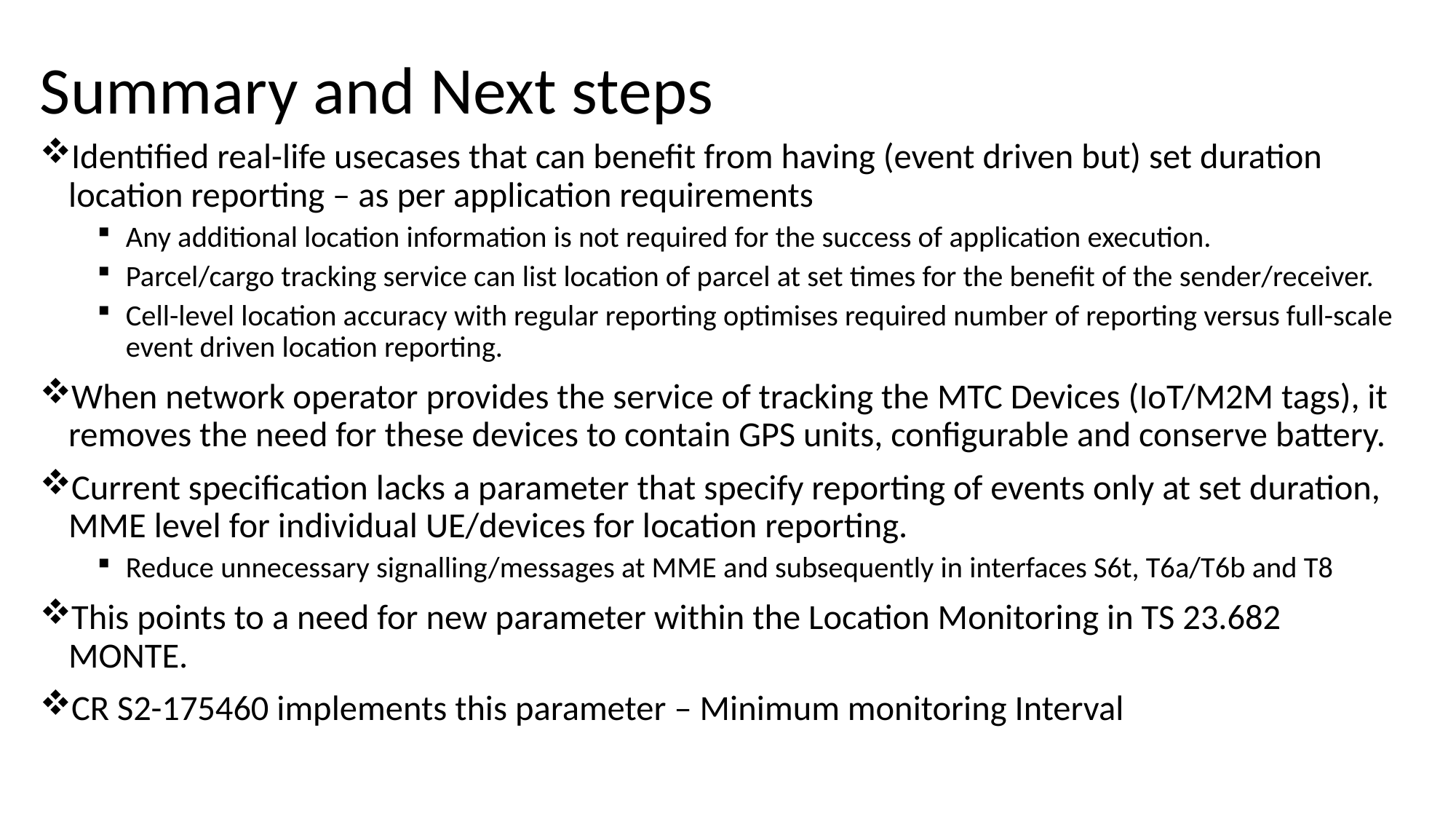

# Summary and Next steps
Identified real-life usecases that can benefit from having (event driven but) set duration location reporting – as per application requirements
Any additional location information is not required for the success of application execution.
Parcel/cargo tracking service can list location of parcel at set times for the benefit of the sender/receiver.
Cell-level location accuracy with regular reporting optimises required number of reporting versus full-scale event driven location reporting.
When network operator provides the service of tracking the MTC Devices (IoT/M2M tags), it removes the need for these devices to contain GPS units, configurable and conserve battery.
Current specification lacks a parameter that specify reporting of events only at set duration, MME level for individual UE/devices for location reporting.
Reduce unnecessary signalling/messages at MME and subsequently in interfaces S6t, T6a/T6b and T8
This points to a need for new parameter within the Location Monitoring in TS 23.682 MONTE.
CR S2-175460 implements this parameter – Minimum monitoring Interval